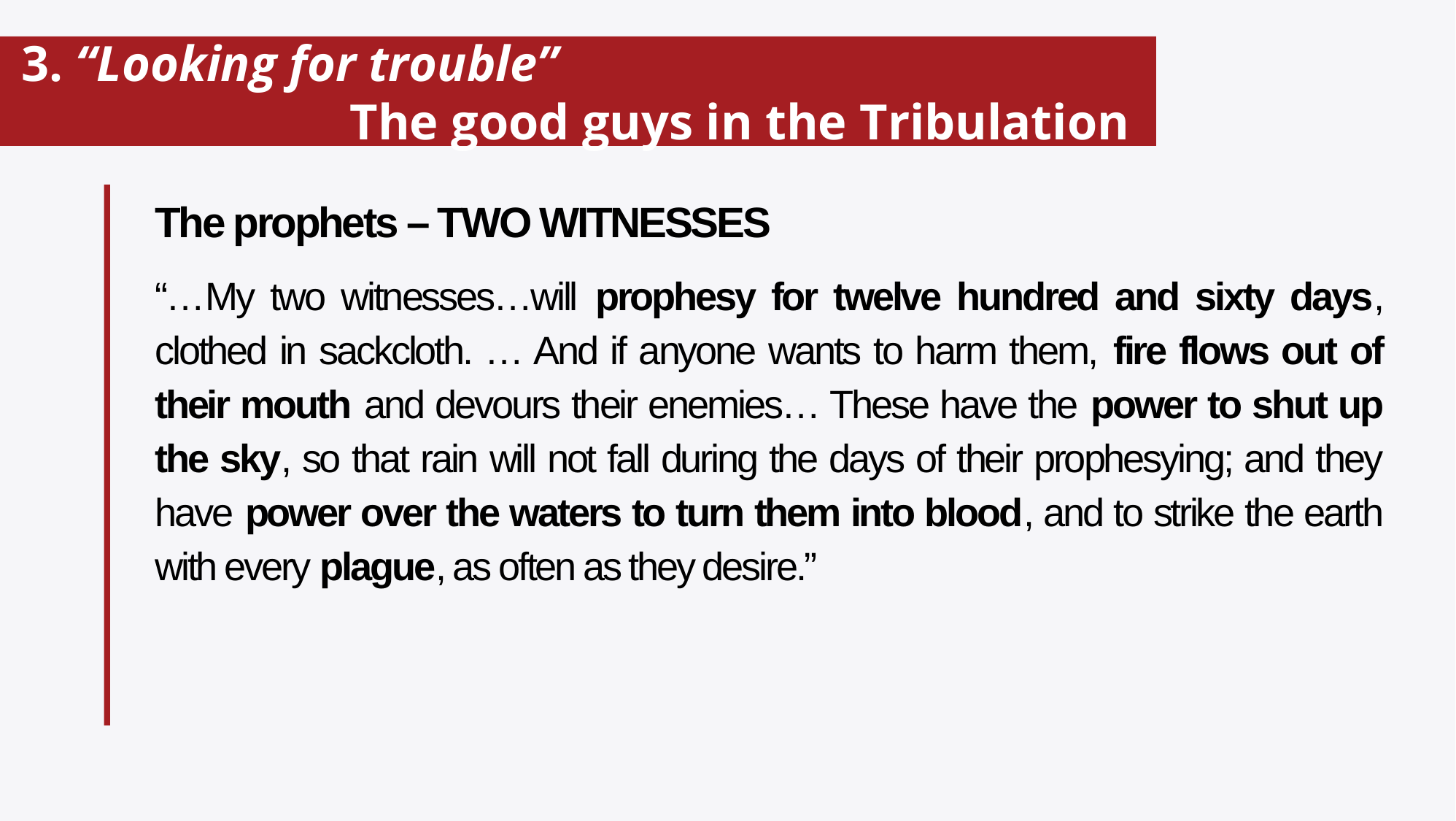

# 3. “Looking for trouble” The good guys in the Tribulation
The prophets – TWO WITNESSES
“…My two witnesses…will prophesy for twelve hundred and sixty days, clothed in sackcloth. … And if anyone wants to harm them, fire flows out of their mouth and devours their enemies… These have the power to shut up the sky, so that rain will not fall during the days of their prophesying; and they have power over the waters to turn them into blood, and to strike the earth with every plague, as often as they desire.”